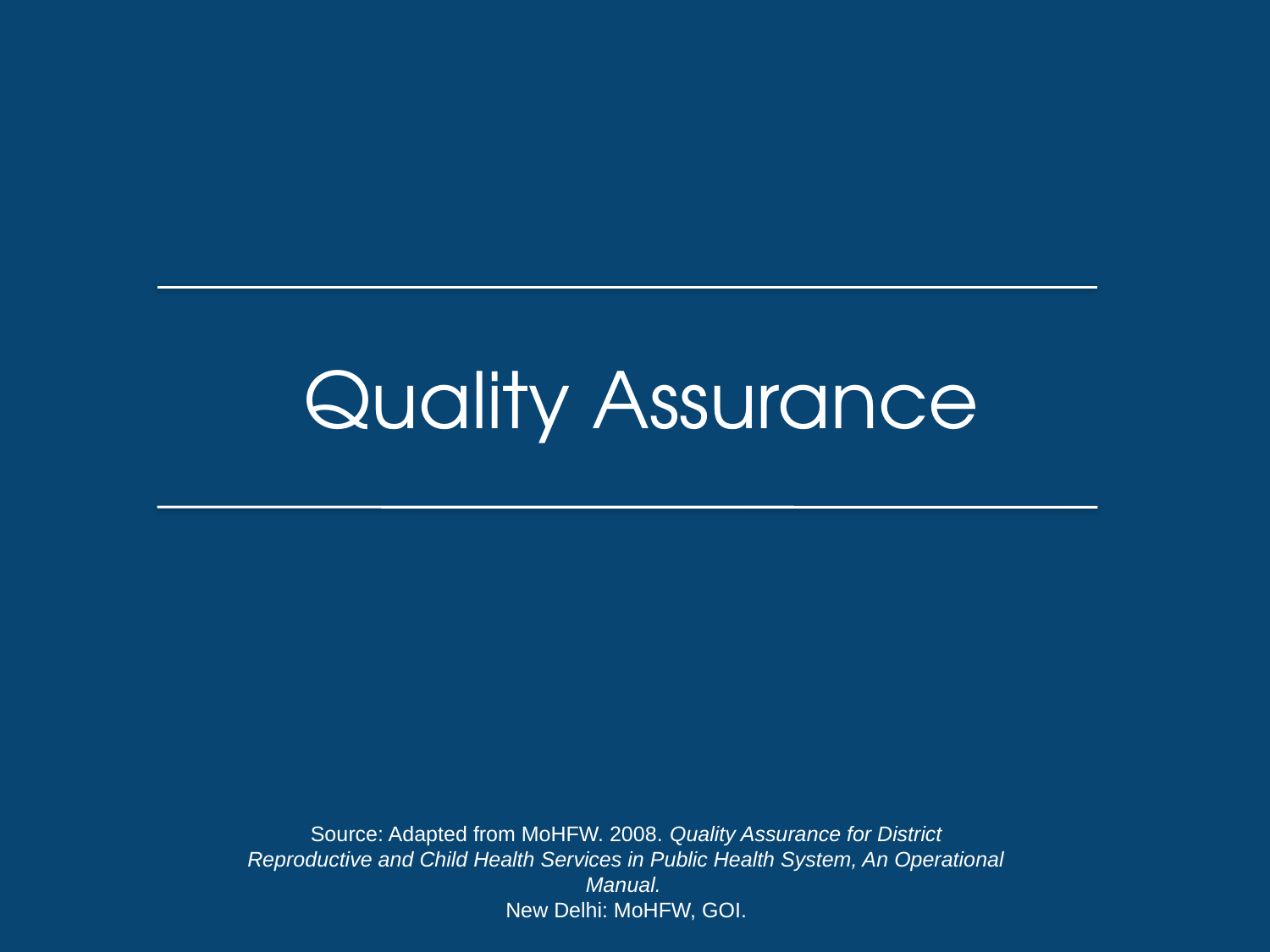

Quality Assurance
Source: Adapted from MoHFW. 2008. Quality Assurance for District Reproductive and Child Health Services in Public Health System, An Operational Manual.
New Delhi: MoHFW, GOI.